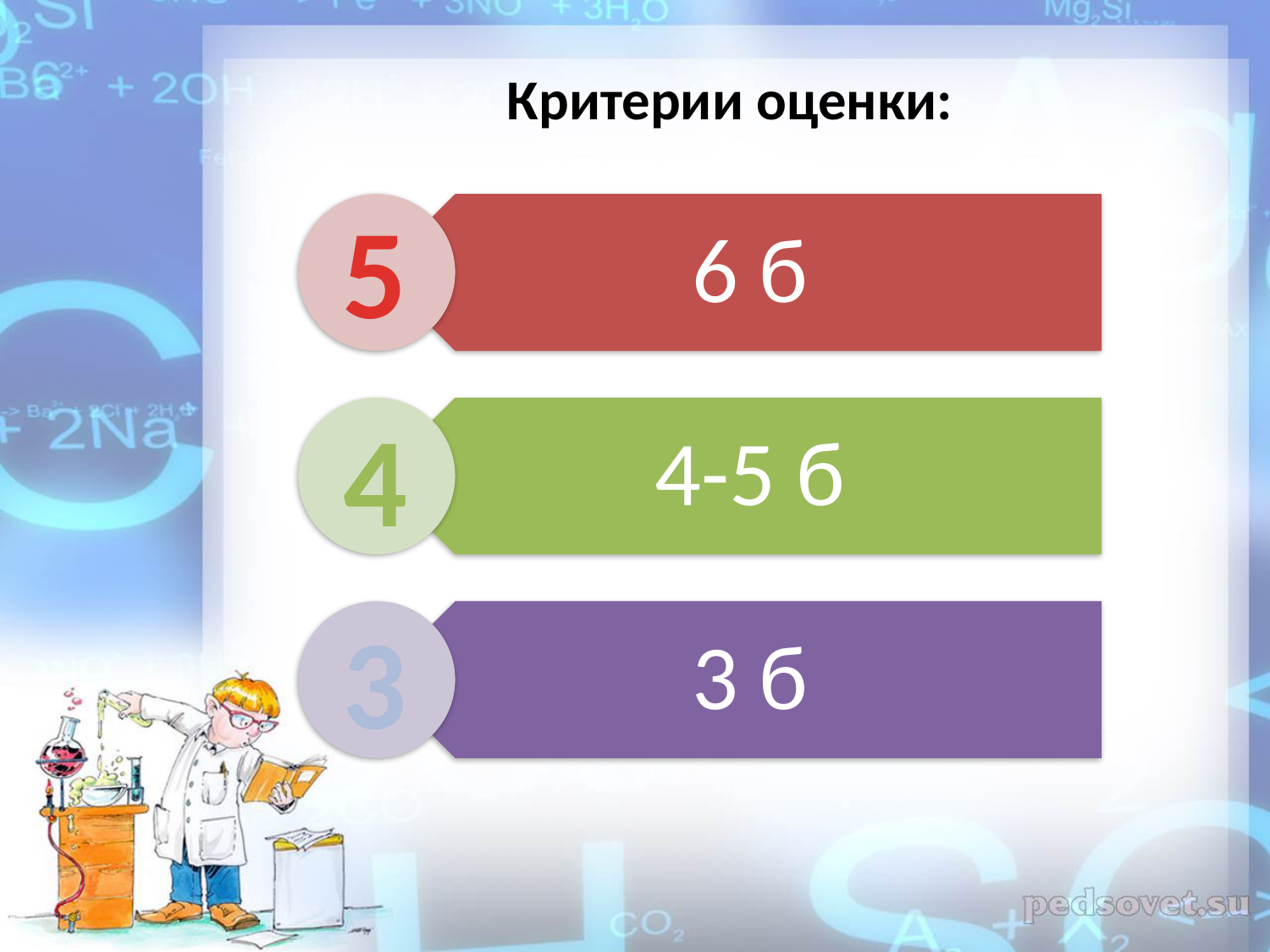

Критерии оценки:

5
6 б
4-5 б
3 б
4
3